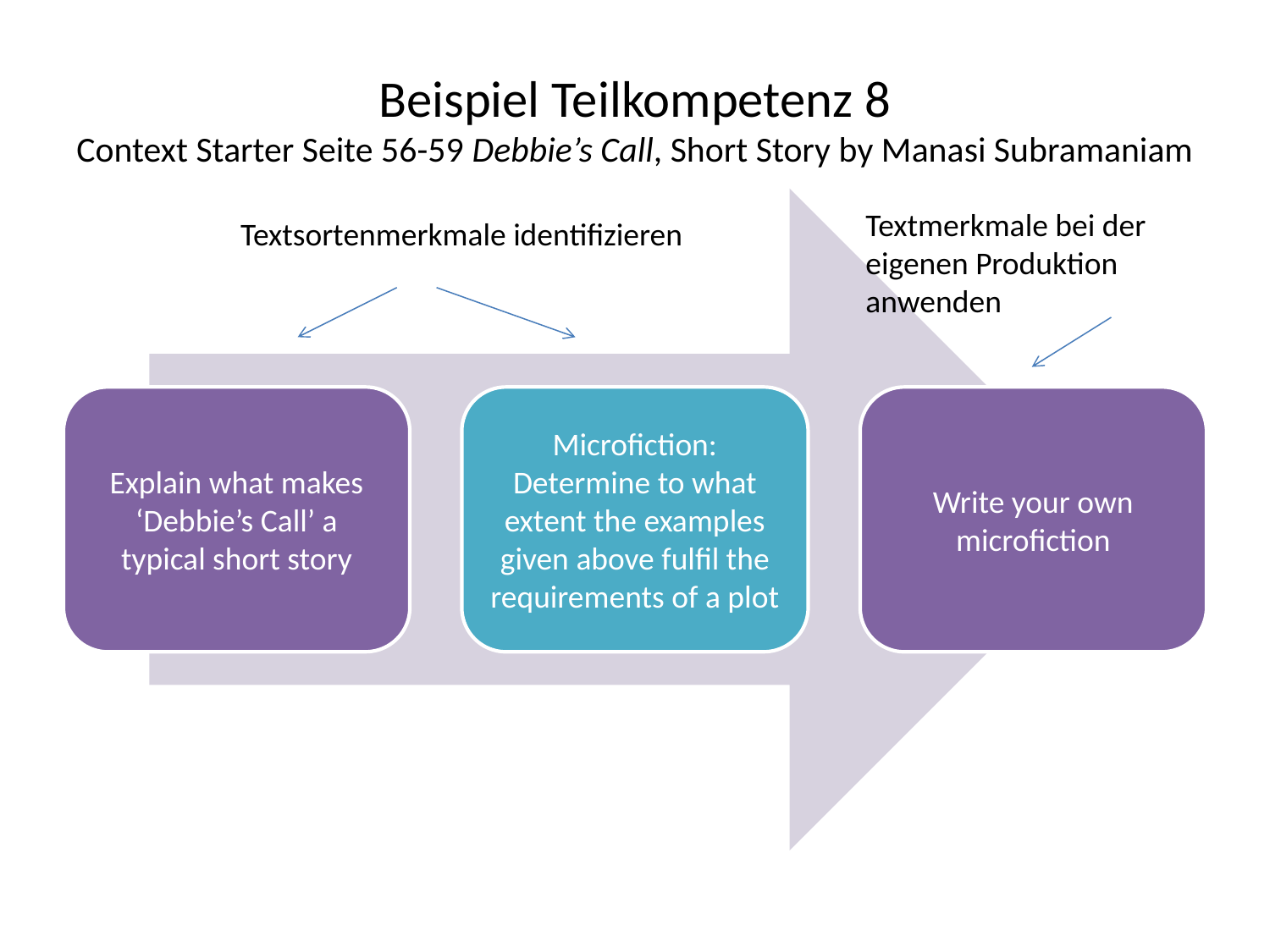

# Beispiel Teilkompetenz 8 Context Starter Seite 56-59 Debbie’s Call, Short Story by Manasi Subramaniam
Explain what makes ‘Debbie’s Call’ a typical short story
Microfiction:
Determine to what extent the examples given above fulfil the requirements of a plot
Write your own microfiction
Textmerkmale bei der
eigenen Produktion
anwenden
Textsortenmerkmale identifizieren